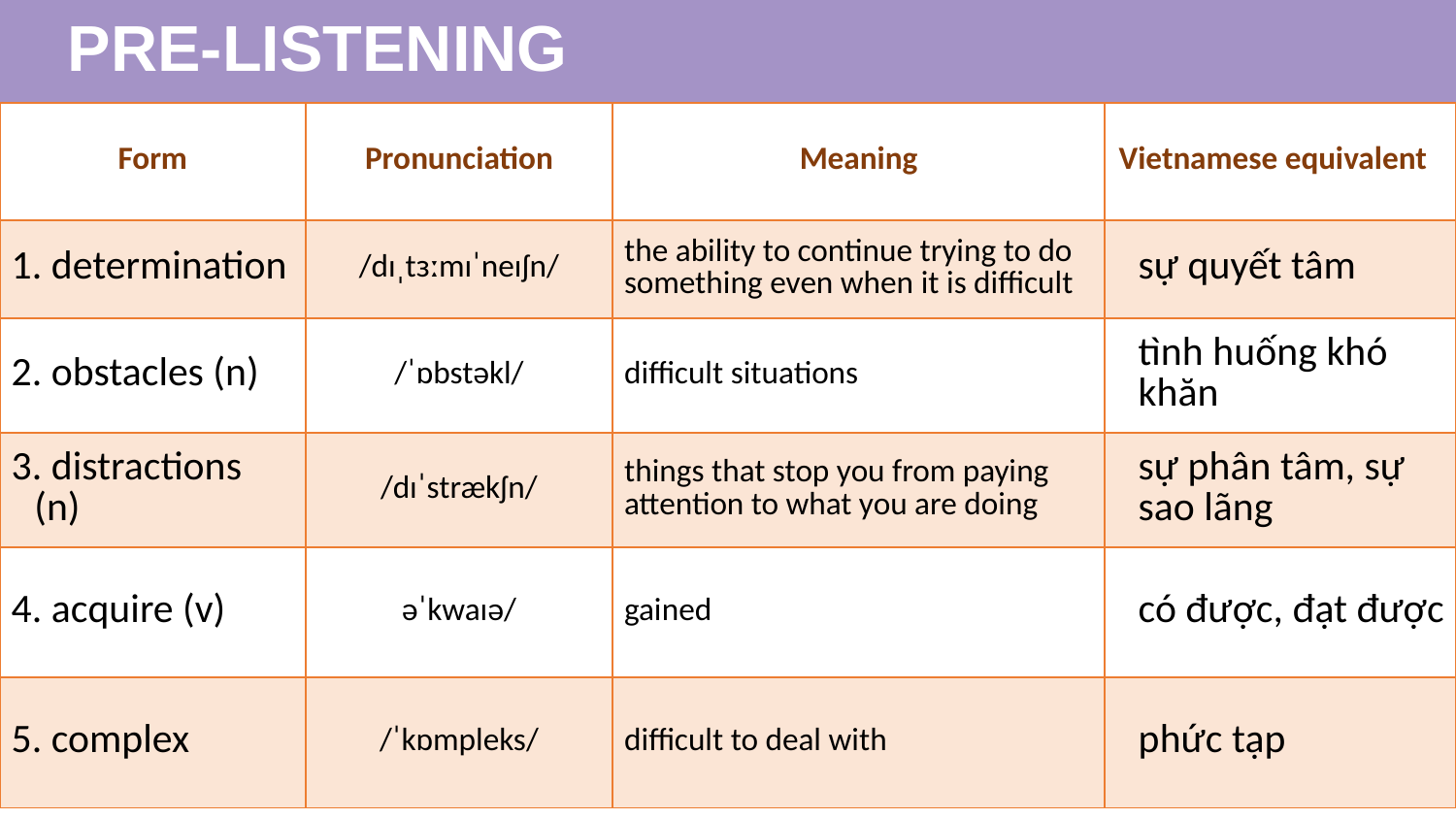

PRE-LISTENING
| Form | Pronunciation | Meaning | Vietnamese equivalent |
| --- | --- | --- | --- |
| 1. determination | /dɪˌtɜːmɪˈneɪʃn/ | the ability to continue trying to do something even when it is difficult | sự quyết tâm |
| 2. obstacles (n) | /ˈɒbstəkl/ | difficult situations | tình huống khó khăn |
| 3. distractions (n) | /dɪˈstrækʃn/ | things that stop you from paying attention to what you are doing | sự phân tâm, sự sao lãng |
| 4. acquire (v) | əˈkwaɪə/ | gained | có được, đạt được |
| 5. complex | /ˈkɒmpleks/ | difficult to deal with | phức tạp |